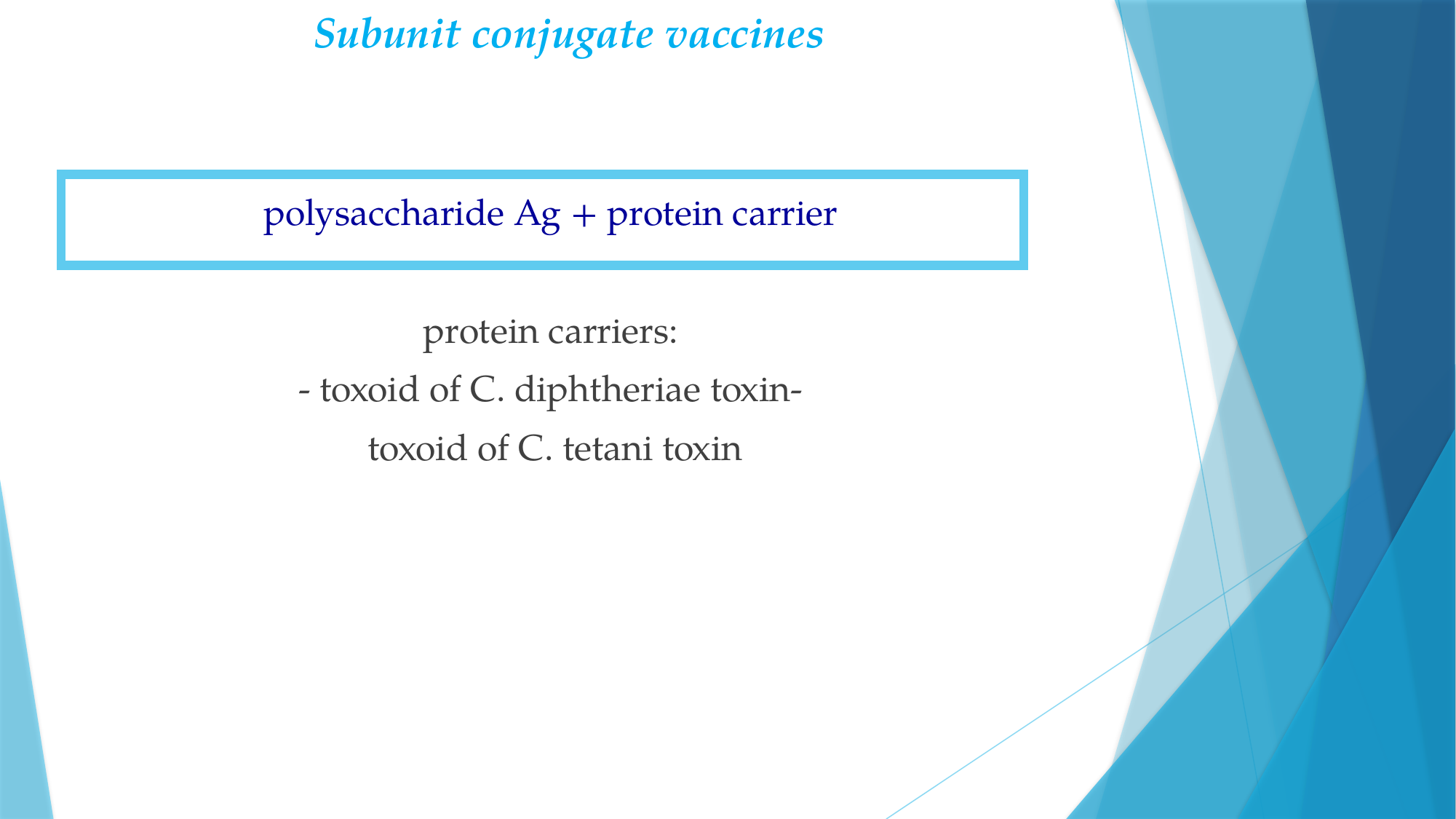

Subunit conjugate vaccines

polysaccharide Ag + protein carrier

protein carriers:
- toxoid of C. diphtheriae toxin-
 toxoid of C. tetani toxin